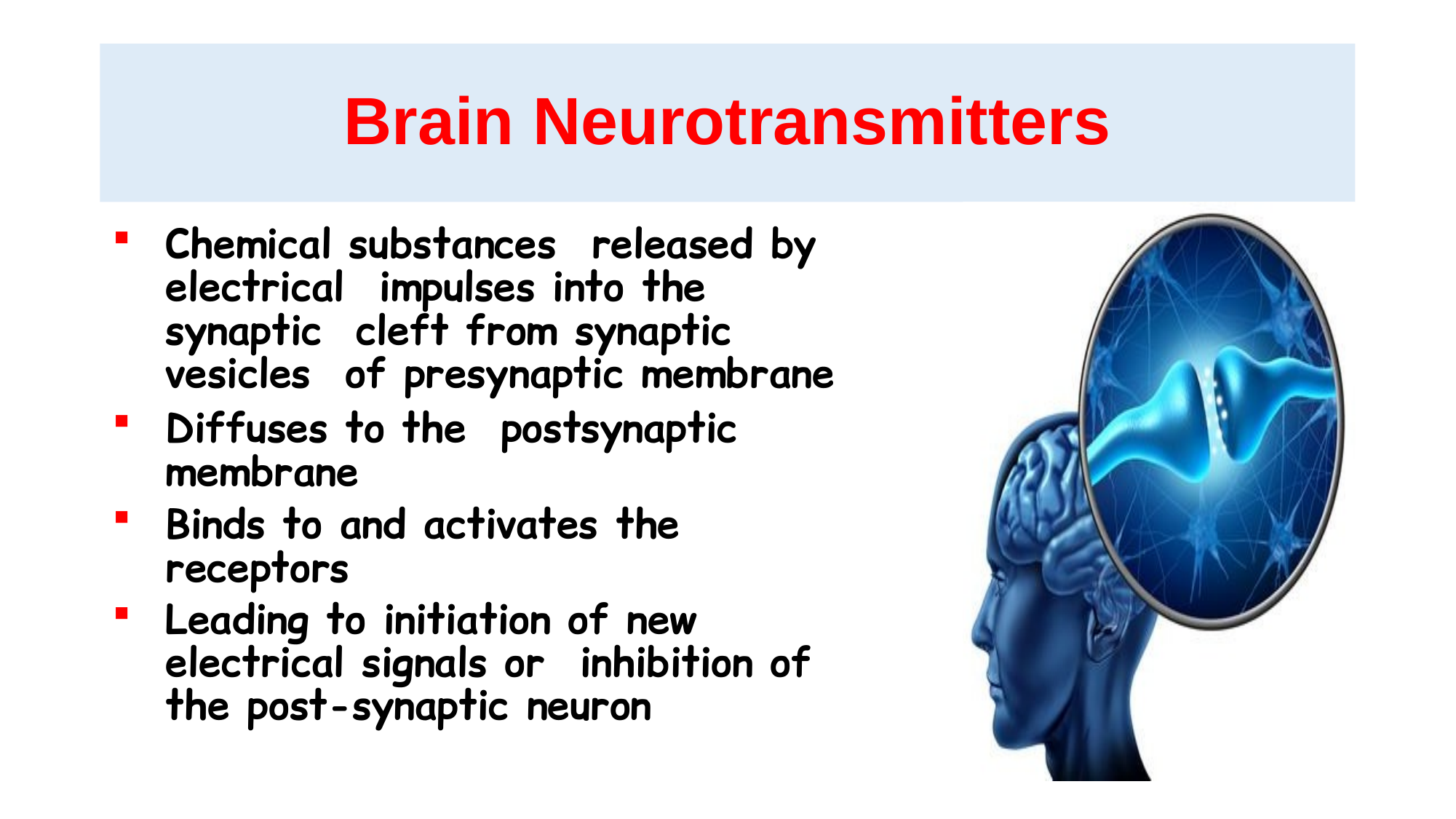

# Brain Neurotransmitters

Chemical substances  released by electrical  impulses into the synaptic  cleft from synaptic vesicles  of presynaptic membrane
Diffuses to the  postsynaptic membrane
Binds to and activates the  receptors
Leading to initiation of new  electrical signals or  inhibition of the post-synaptic neuron